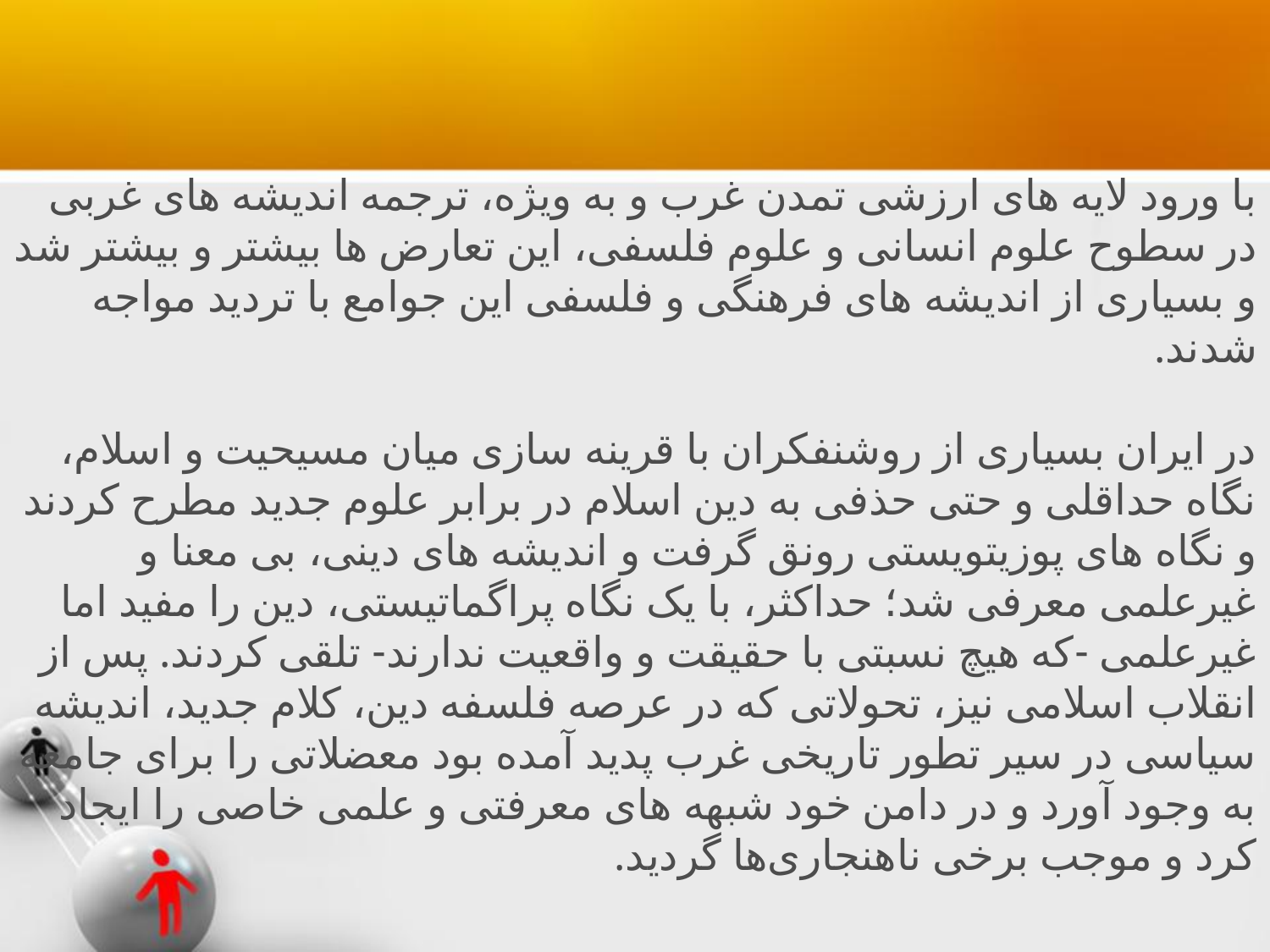

#
با ورود لایه های ارزشی تمدن غرب و به ویژه، ترجمه اندیشه های غربی در سطوح علوم انسانی و علوم فلسفی، این تعارض ها بیشتر و بیشتر شد و بسیاری از اندیشه های فرهنگی و فلسفی این جوامع با تردید مواجه شدند.
در ایران بسیاری از روشنفکران با قرینه سازی میان مسیحیت و اسلام، نگاه حداقلی و حتی حذفی به دین اسلام در برابر علوم جدید مطرح کردند و نگاه های پوزیتویستی رونق گرفت و اندیشه های دینی، بی معنا و غیرعلمی معرفی شد؛ حداکثر، با یک نگاه پراگماتیستی، دین را مفید اما غیرعلمی -که هیچ نسبتی با حقیقت و واقعیت ندارند- تلقی کردند. پس از انقلاب اسلامی نیز، تحولاتی که در عرصه فلسفه دین، کلام جدید، اندیشه سیاسی در سیر تطور تاریخی غرب پدید آمده بود معضلاتی را برای جامعه به وجود آورد و در دامن خود شبهه های معرفتی و علمی خاصی را ایجاد کرد و موجب برخی ناهنجاری‌ها گردید.